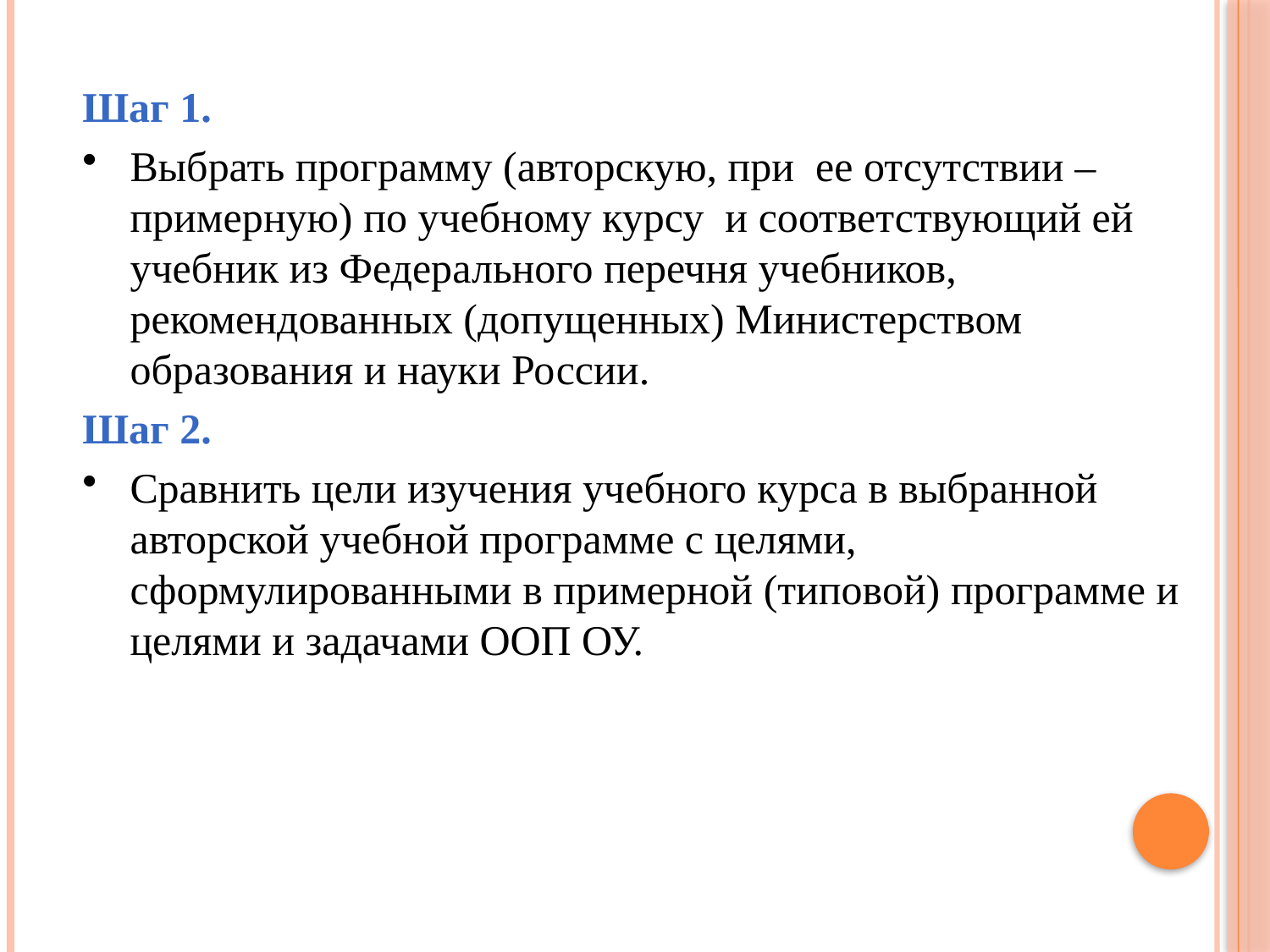

Шаг 1.
Выбрать программу (авторскую, при  ее отсутствии – примерную) по учебному курсу  и соответствующий ей учебник из Федерального перечня учебников, рекомендованных (допущенных) Министерством образования и науки России.
Шаг 2.
Сравнить цели изучения учебного курса в выбранной авторской учебной программе с целями, сформулированными в примерной (типовой) программе и целями и задачами ООП ОУ.